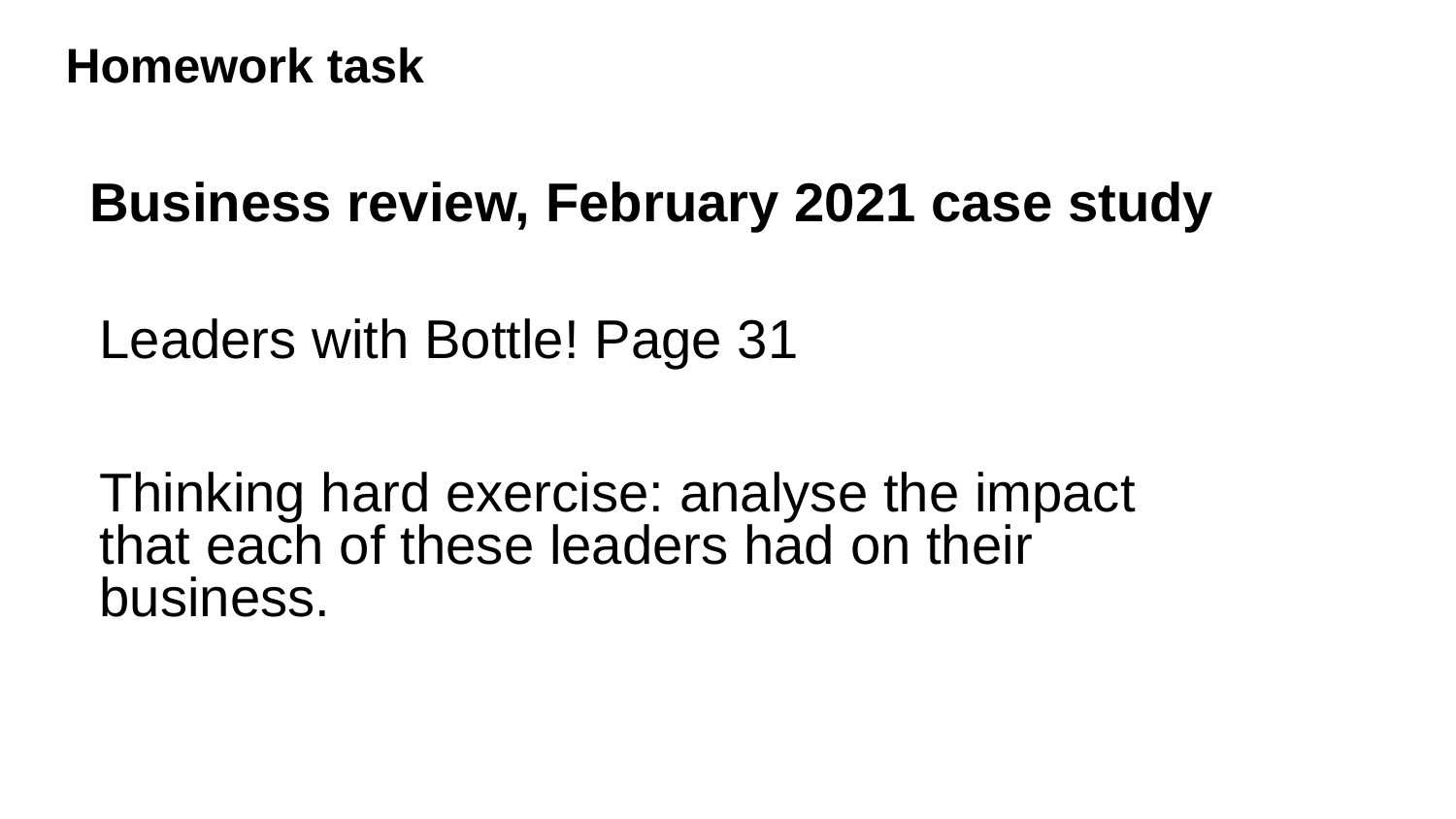

Homework task
Business review, February 2021 case study

Leaders with Bottle! Page 31

Thinking hard exercise: analyse the impact that each of these leaders had on their business.